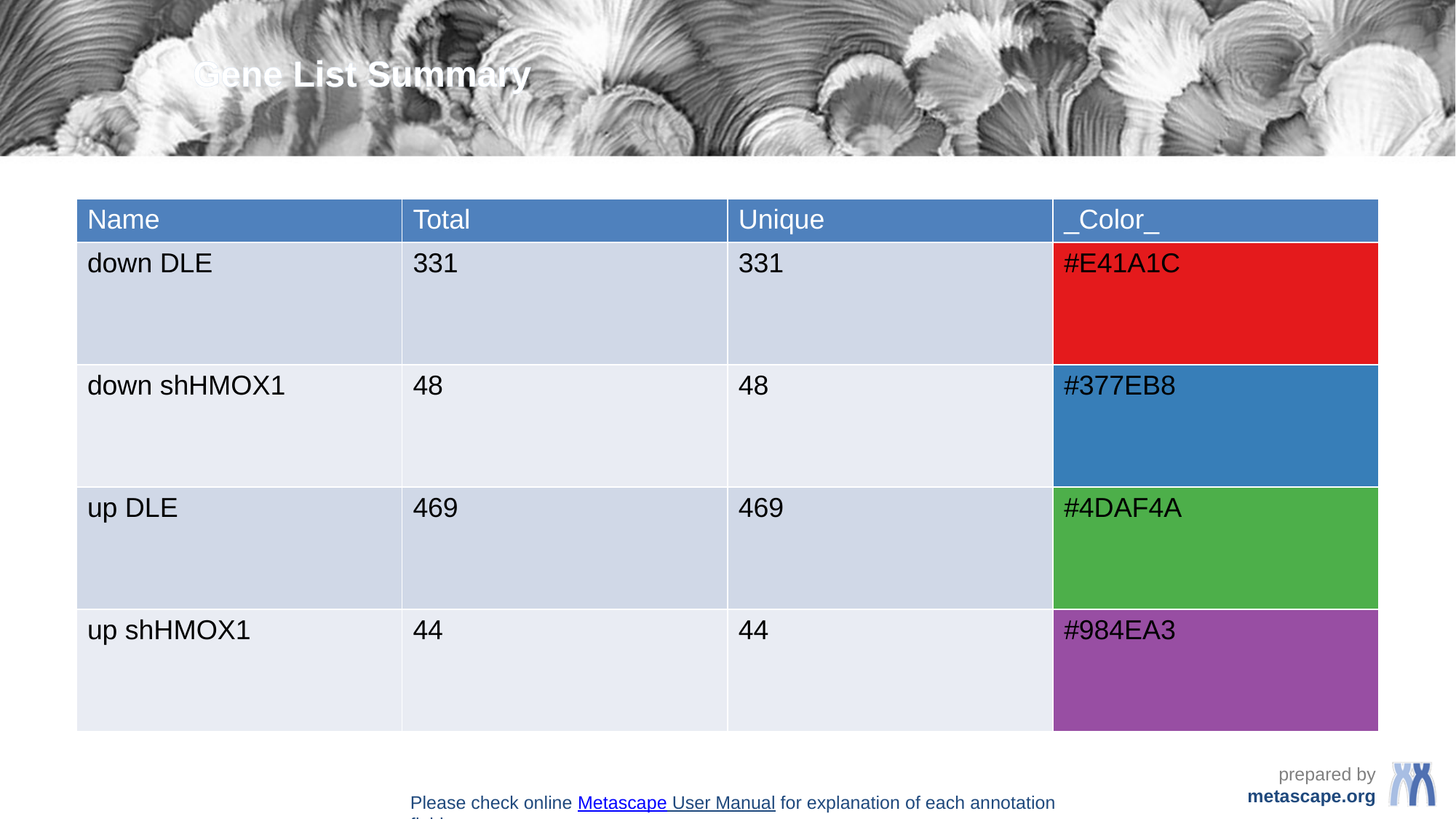

Gene List Summary
| Name | Total | Unique | \_Color\_ |
| --- | --- | --- | --- |
| down DLE | 331 | 331 | #E41A1C |
| down shHMOX1 | 48 | 48 | #377EB8 |
| up DLE | 469 | 469 | #4DAF4A |
| up shHMOX1 | 44 | 44 | #984EA3 |
Please check online Metascape User Manual for explanation of each annotation field.